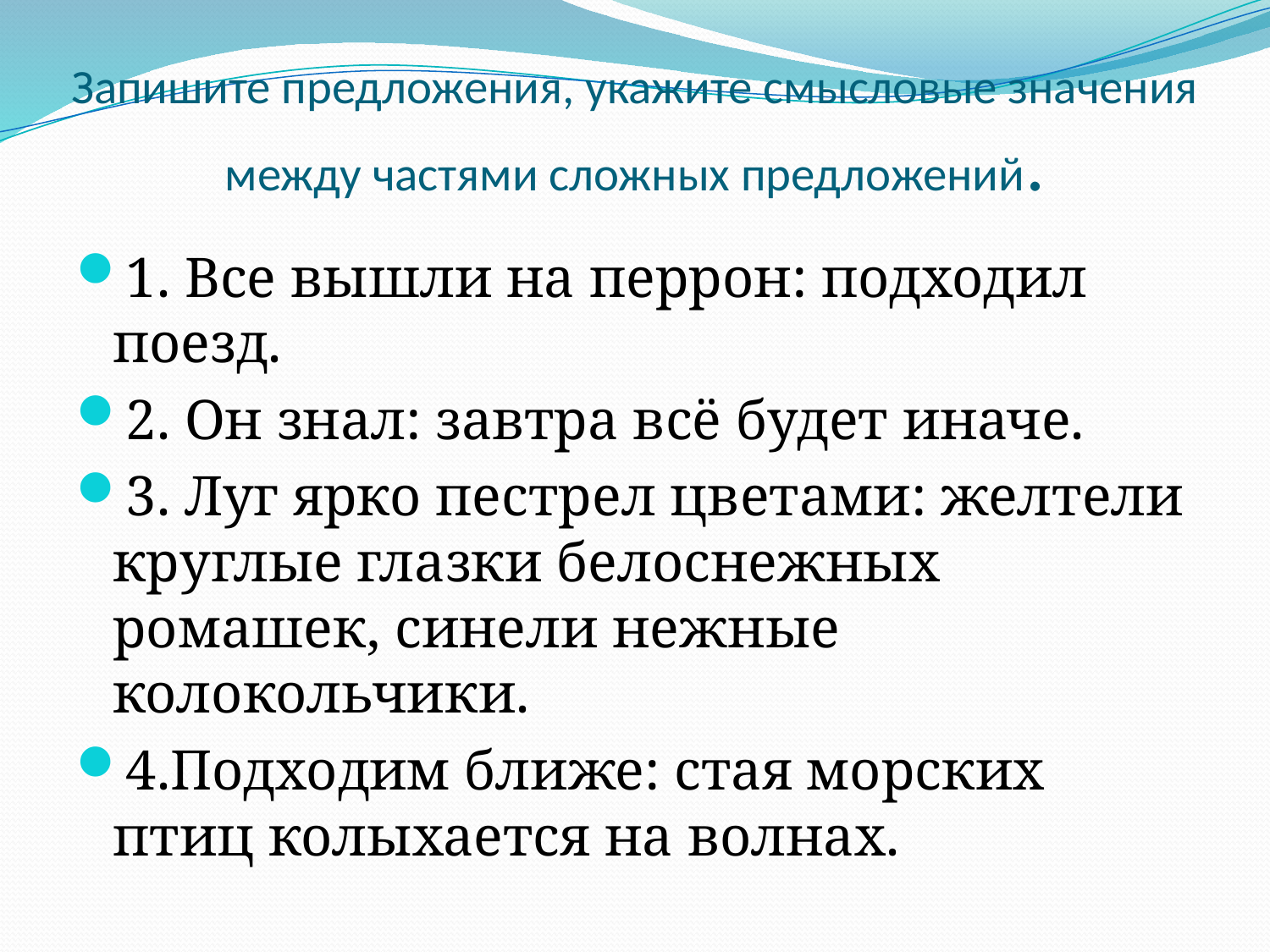

# Запишите предложения, укажите смысловые значения между частями сложных предложений.
1. Все вышли на перрон: подходил поезд.
2. Он знал: завтра всё будет иначе.
3. Луг ярко пестрел цветами: желтели круглые глазки белоснежных ромашек, синели нежные колокольчики.
4.Подходим ближе: стая морских птиц колыхается на волнах.